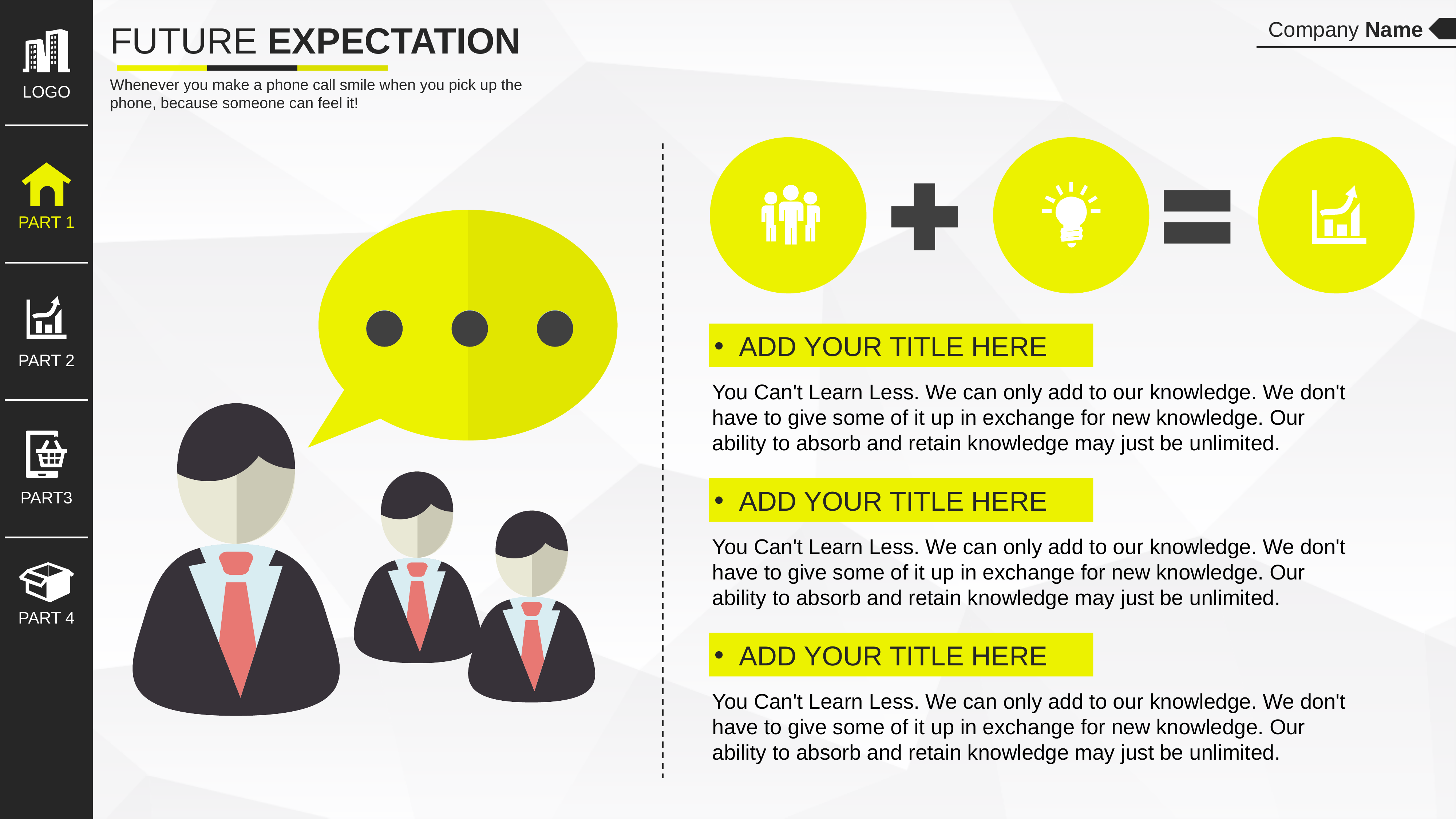

LOGO

PART 1

PART 2

PART3

PART 4
Company Name

FUTURE EXPECTATION

Whenever you make a phone call smile when you pick up the phone, because someone can feel it!

  ADD YOUR TITLE HERE
You Can't Learn Less. We can only add to our knowledge. We don't have to give some of it up in exchange for new knowledge. Our ability to absorb and retain knowledge may just be unlimited.
  ADD YOUR TITLE HERE
You Can't Learn Less. We can only add to our knowledge. We don't have to give some of it up in exchange for new knowledge. Our ability to absorb and retain knowledge may just be unlimited.
  ADD YOUR TITLE HERE
You Can't Learn Less. We can only add to our knowledge. We don't have to give some of it up in exchange for new knowledge. Our ability to absorb and retain knowledge may just be unlimited.